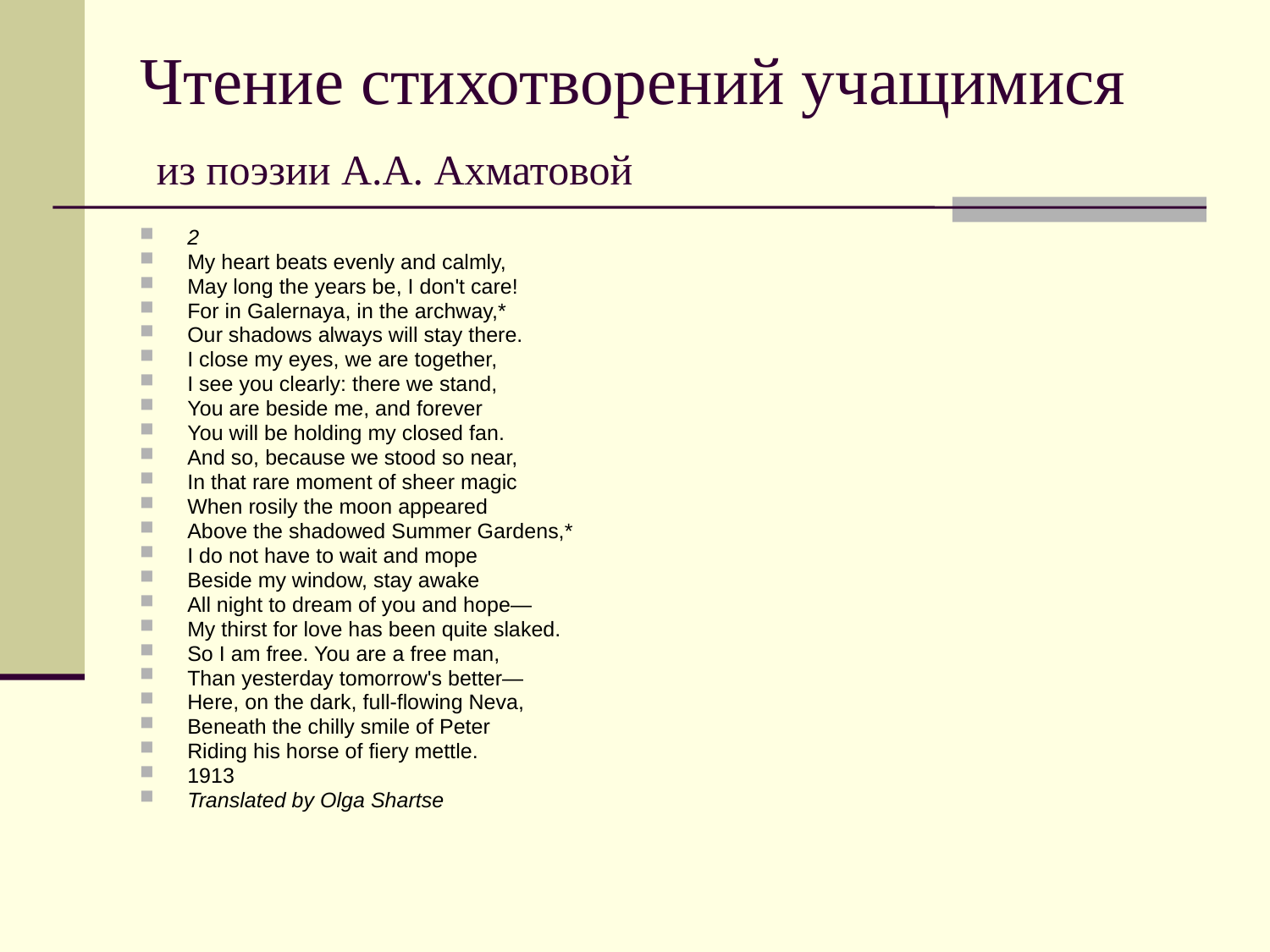

# Чтение стихотворений учащимися из поэзии А.А. Ахматовой
2
My heart beats evenly and calmly,
May long the years be, I don't care!
For in Galernaya, in the archway,*
Our shadows always will stay there.
I close my eyes, we are together,
I see you clearly: there we stand,
You are beside me, and forever
You will be holding my closed fan.
And so, because we stood so near,
In that rare moment of sheer magic
When rosily the moon appeared
Above the shadowed Summer Gardens,*
I do not have to wait and mope
Beside my window, stay awake
All night to dream of you and hope—
My thirst for love has been quite slaked.
So I am free. You are a free man,
Than yesterday tomorrow's better—
Here, on the dark, full-flowing Neva,
Beneath the chilly smile of Peter
Riding his horse of fiery mettle.
1913
Translated by Olga Shartse